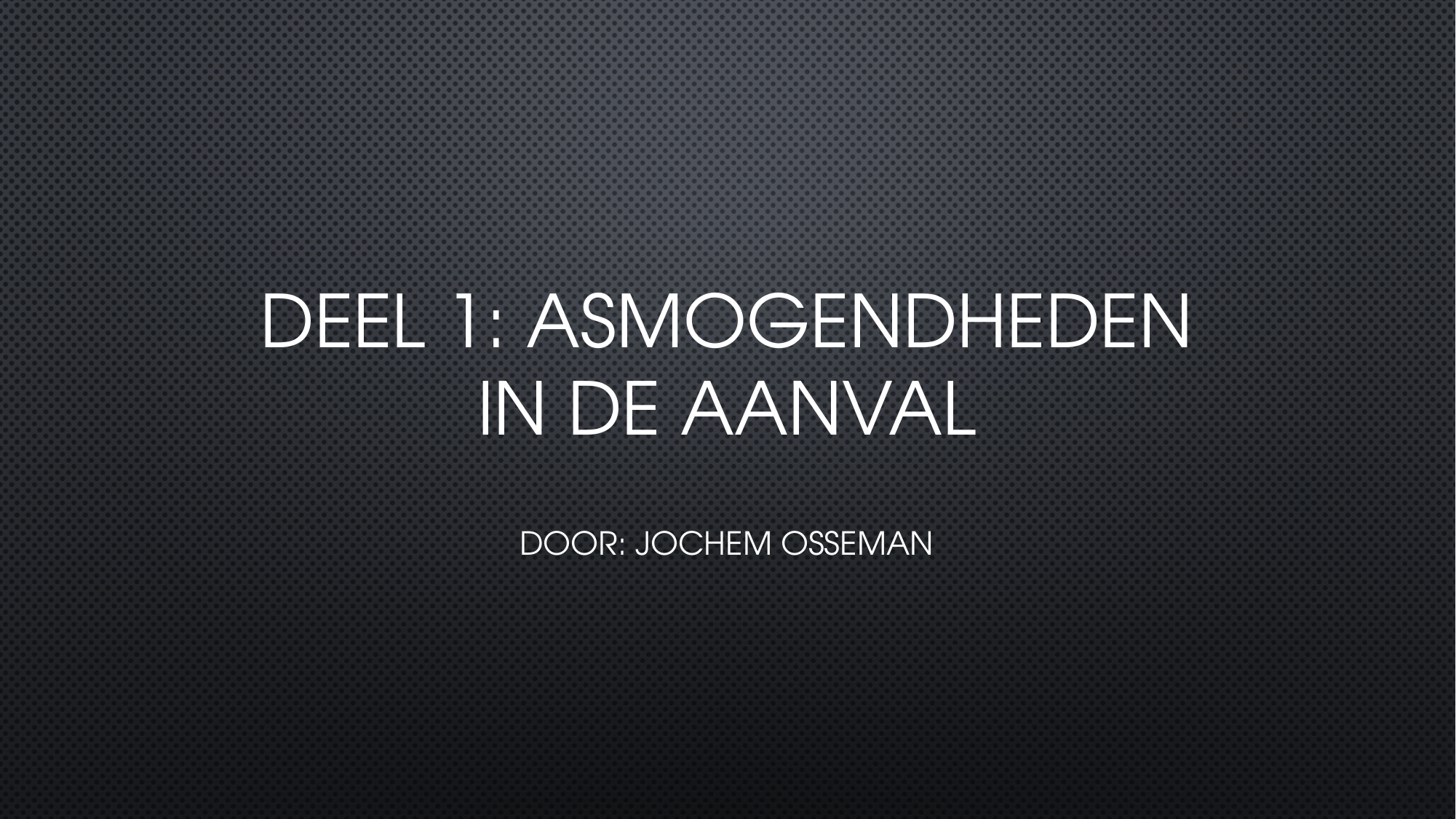

# deel 1: asmogendheden in de aanval

Door: Jochem Osseman